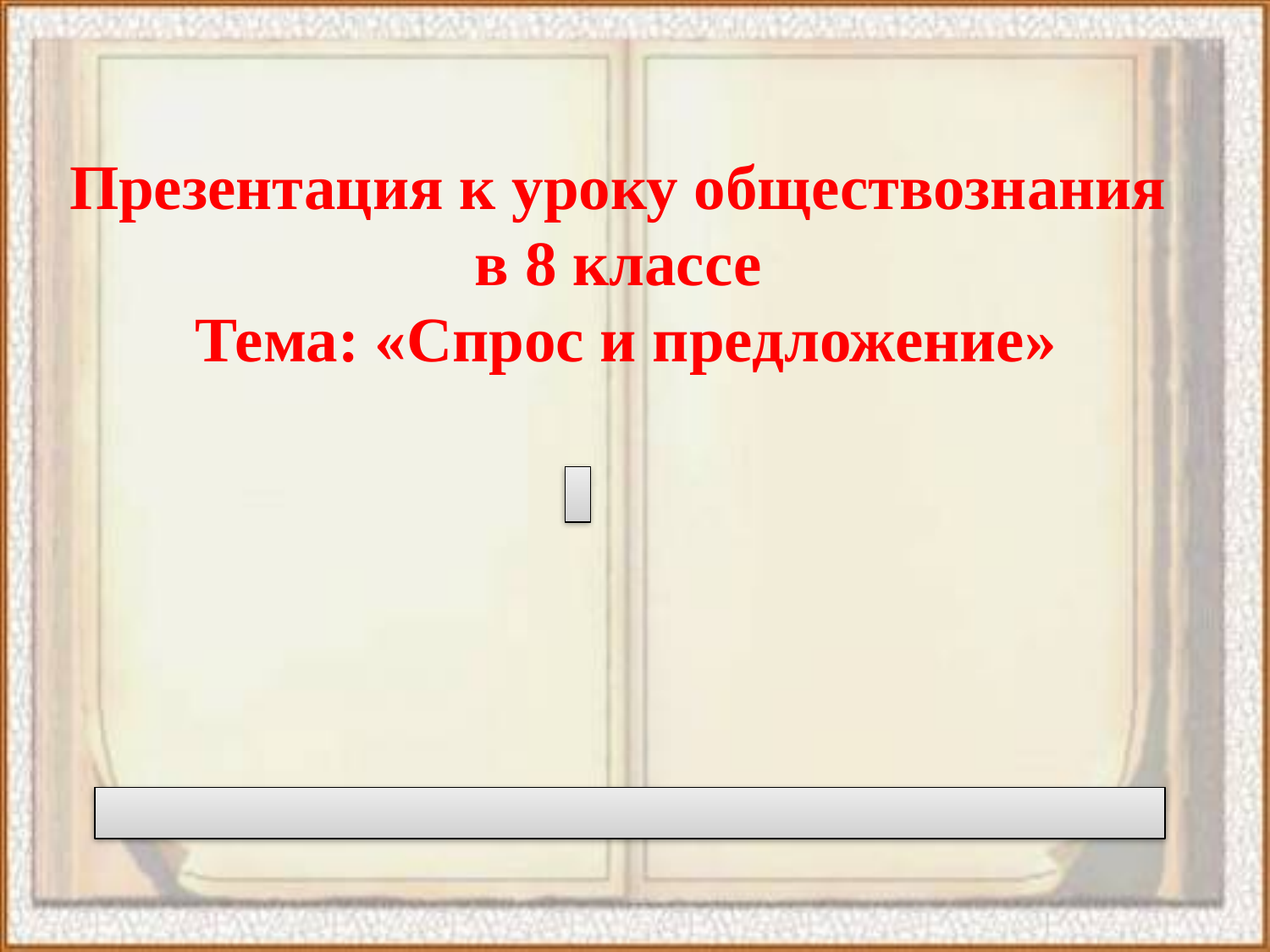

Презентация к уроку обществознания
в 8 классе
Тема: «Спрос и предложение»